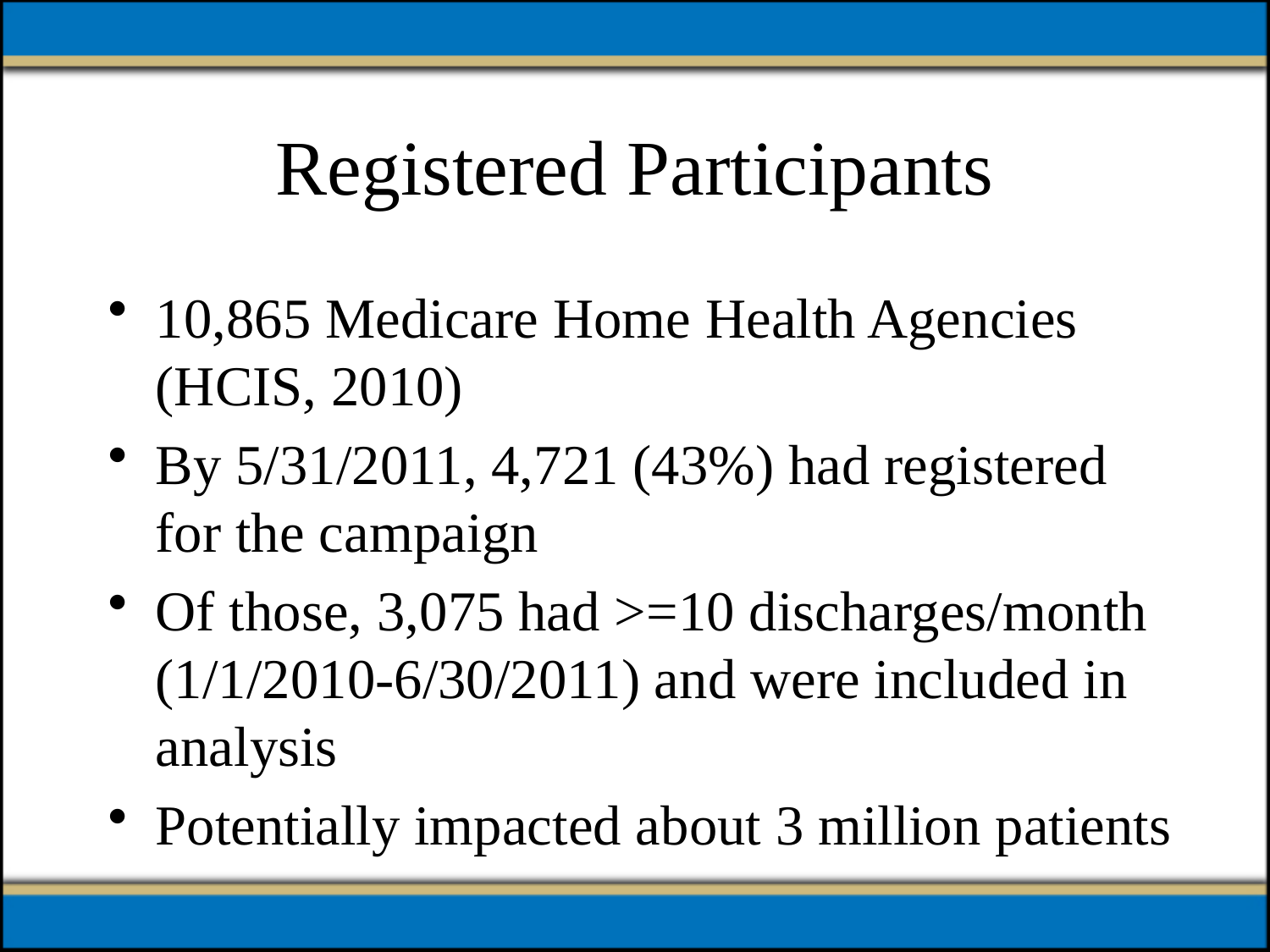

# Registered Participants
10,865 Medicare Home Health Agencies (HCIS, 2010)
By 5/31/2011, 4,721 (43%) had registered for the campaign
Of those, 3,075 had >=10 discharges/month (1/1/2010-6/30/2011) and were included in analysis
Potentially impacted about 3 million patients